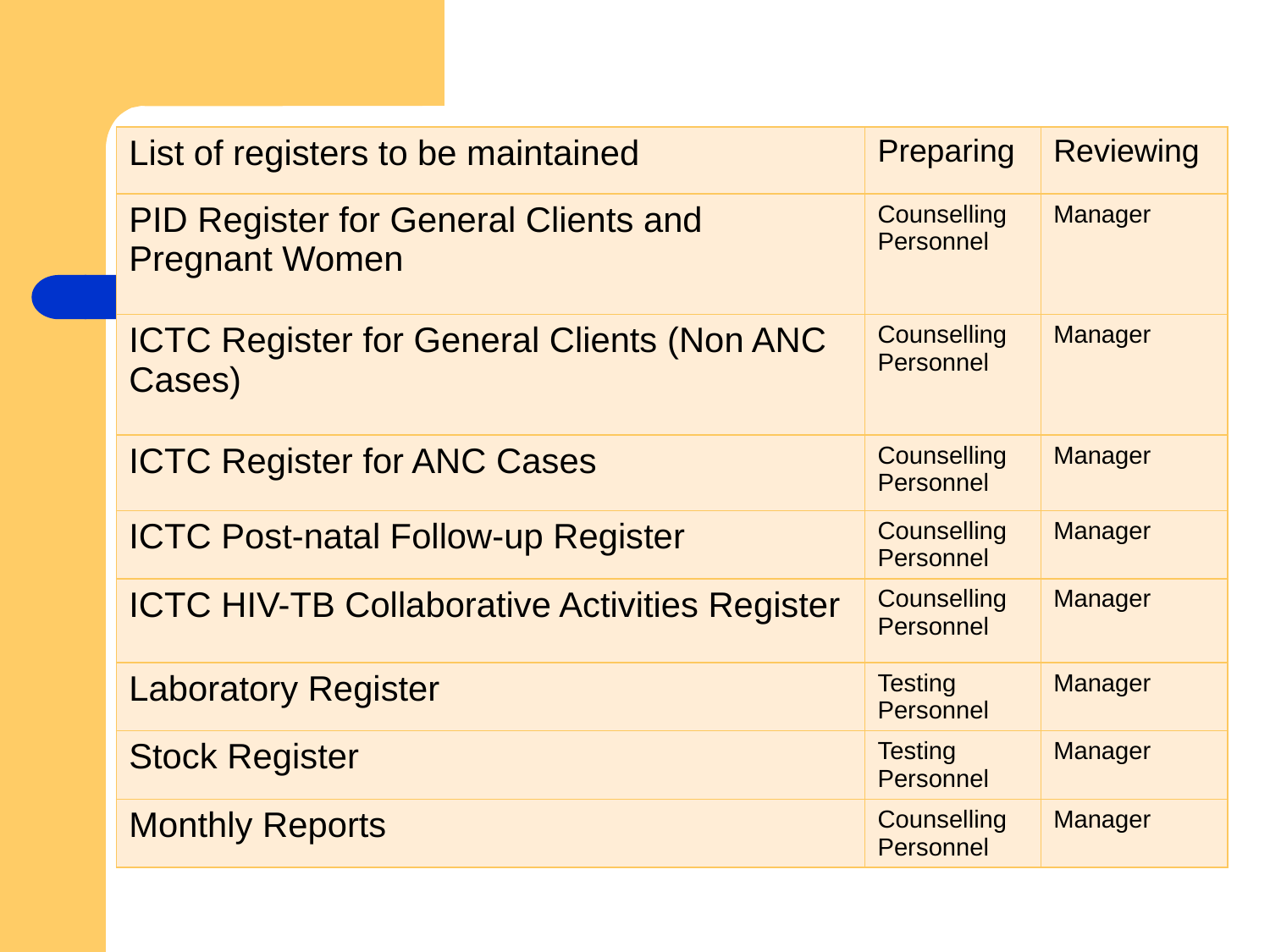

| List of registers to be maintained | Preparing | Reviewing |
| --- | --- | --- |
| PID Register for General Clients and Pregnant Women | Counselling Personnel | Manager |
| ICTC Register for General Clients (Non ANC Cases) | Counselling Personnel | Manager |
| ICTC Register for ANC Cases | Counselling Personnel | Manager |
| ICTC Post-natal Follow-up Register | Counselling Personnel | Manager |
| ICTC HIV-TB Collaborative Activities Register | Counselling Personnel | Manager |
| Laboratory Register | Testing Personnel | Manager |
| Stock Register | Testing Personnel | Manager |
| Monthly Reports | Counselling Personnel | Manager |